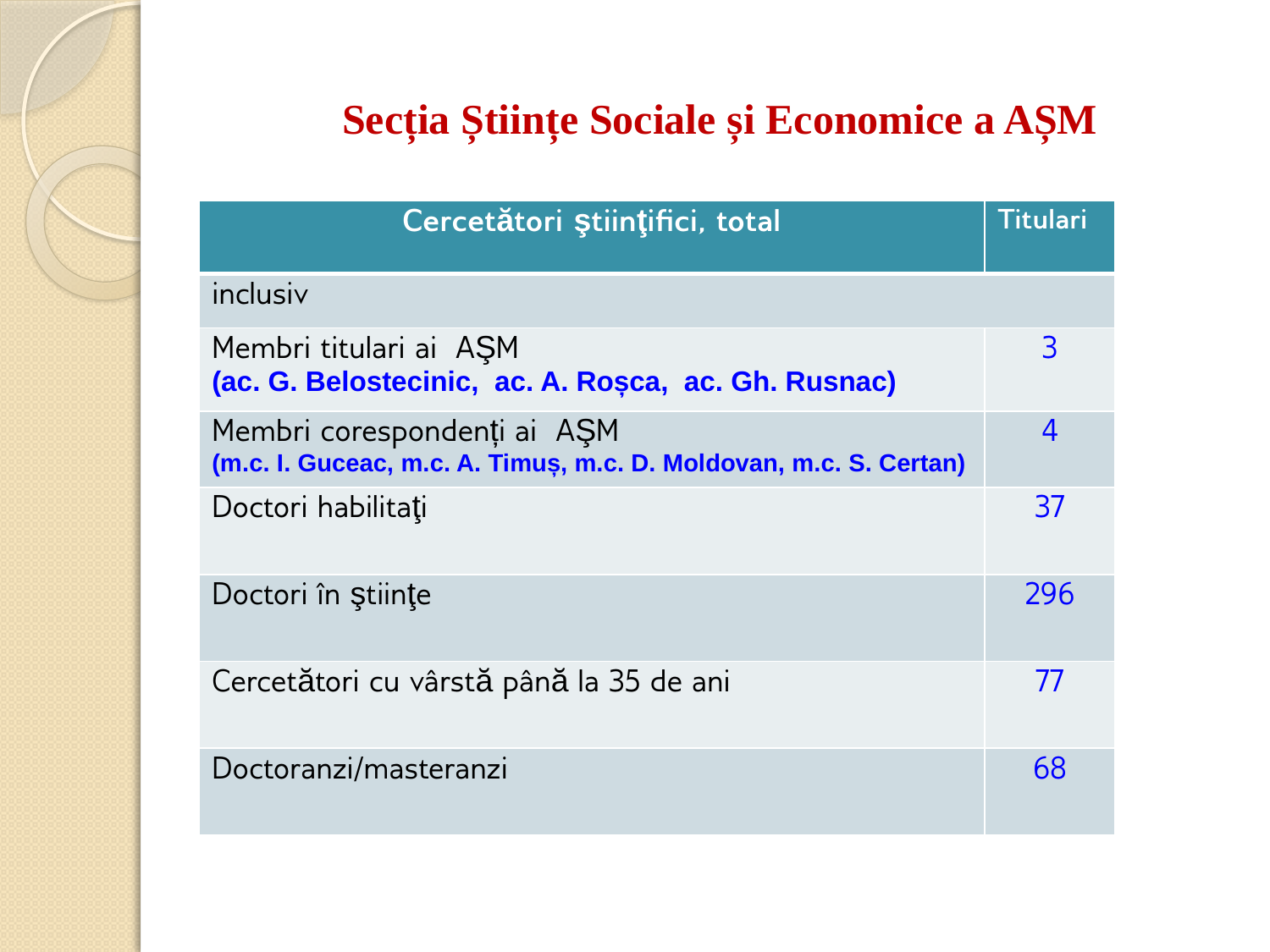

# Secția Științe Sociale și Economice a AȘM
| Cercetători ştiinţifici, total | Titulari |
| --- | --- |
| inclusiv |  |
| Membri titulari ai AŞM (ac. G. Belostecinic, ac. A. Roșca, ac. Gh. Rusnac) | 3 |
| Membri corespondenți ai AŞM (m.c. I. Guceac, m.c. A. Timuș, m.c. D. Moldovan, m.c. S. Certan) | 4 |
| Doctori habilitaţi | 37 |
| Doctori în ştiinţe | 296 |
| Cercetători cu vârstă până la 35 de ani | 77 |
| Doctoranzi/masteranzi | 68 |